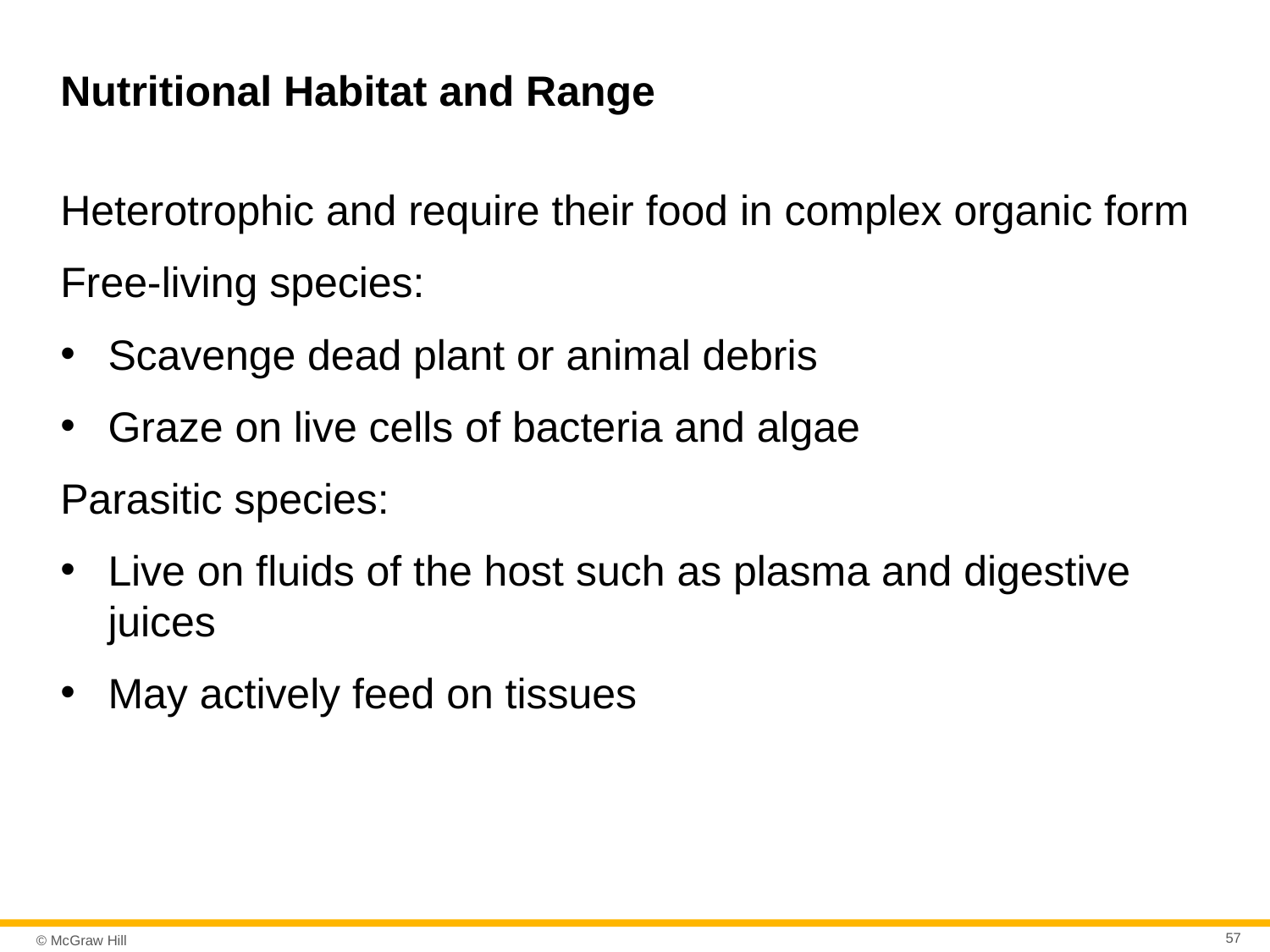

# Nutritional Habitat and Range
Heterotrophic and require their food in complex organic form
Free-living species:
Scavenge dead plant or animal debris
Graze on live cells of bacteria and algae
Parasitic species:
Live on fluids of the host such as plasma and digestive juices
May actively feed on tissues